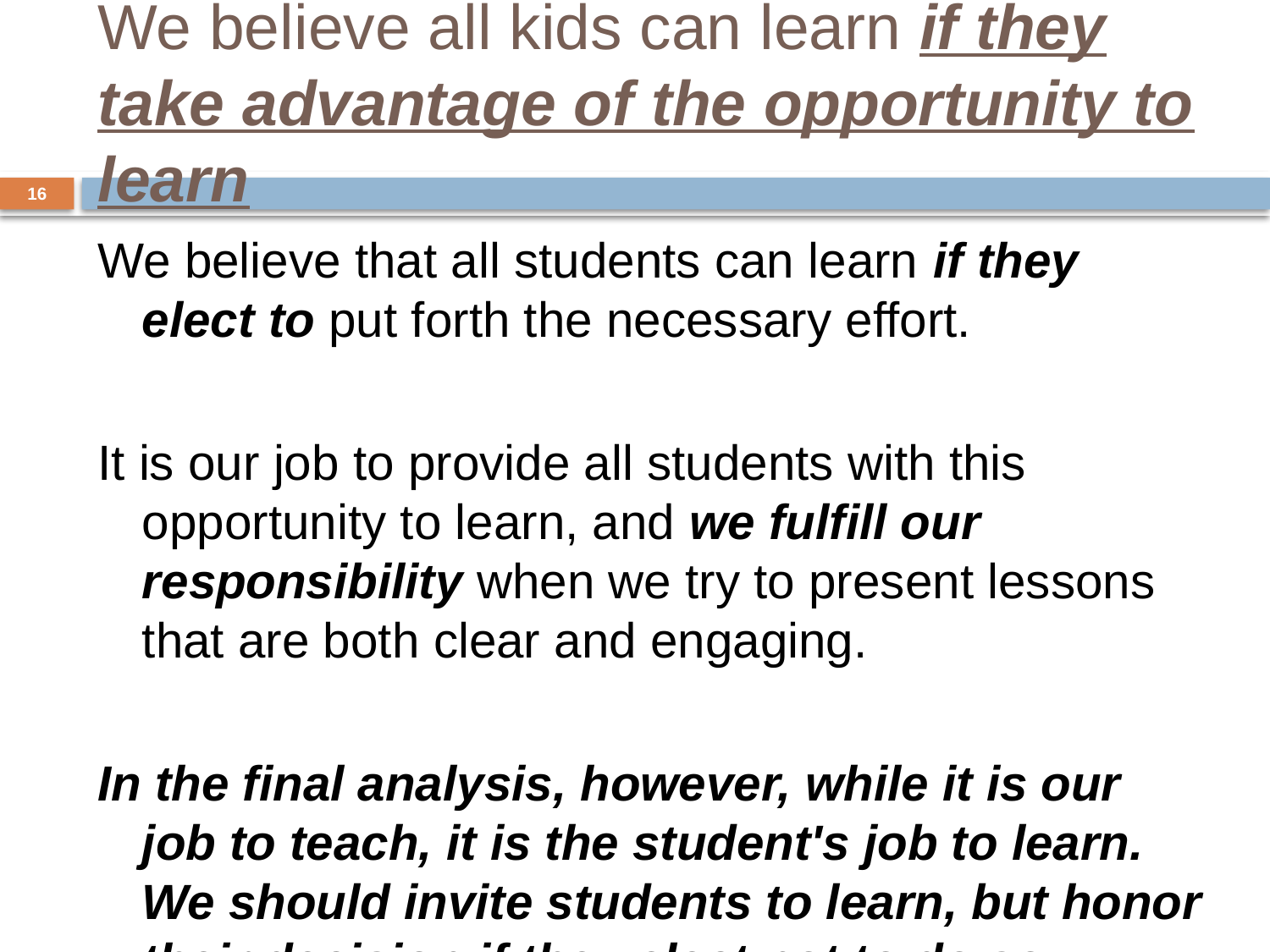

# We believe all kids can learn if they take advantage of the opportunity to learn
16
We believe that all students can learn if they elect to put forth the necessary effort.

It is our job to provide all students with this opportunity to learn, and we fulfill our responsibility when we try to present lessons that are both clear and engaging.

In the final analysis, however, while it is our job to teach, it is the student's job to learn. We should invite students to learn, but honor their decision if they elect not to do so.